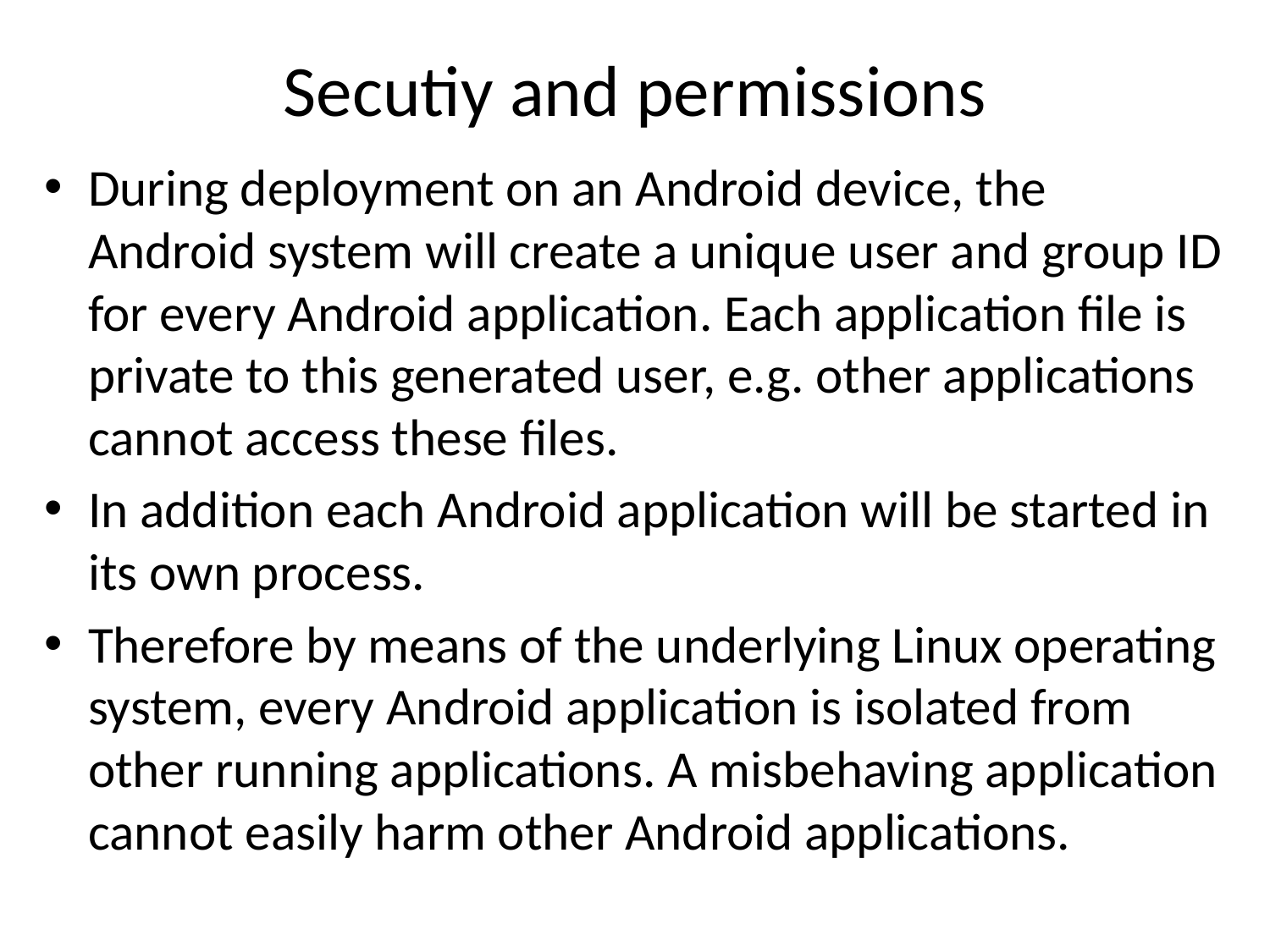

# Secutiy and permissions
During deployment on an Android device, the Android system will create a unique user and group ID for every Android application. Each application file is private to this generated user, e.g. other applications cannot access these files.
In addition each Android application will be started in its own process.
Therefore by means of the underlying Linux operating system, every Android application is isolated from other running applications. A misbehaving application cannot easily harm other Android applications.